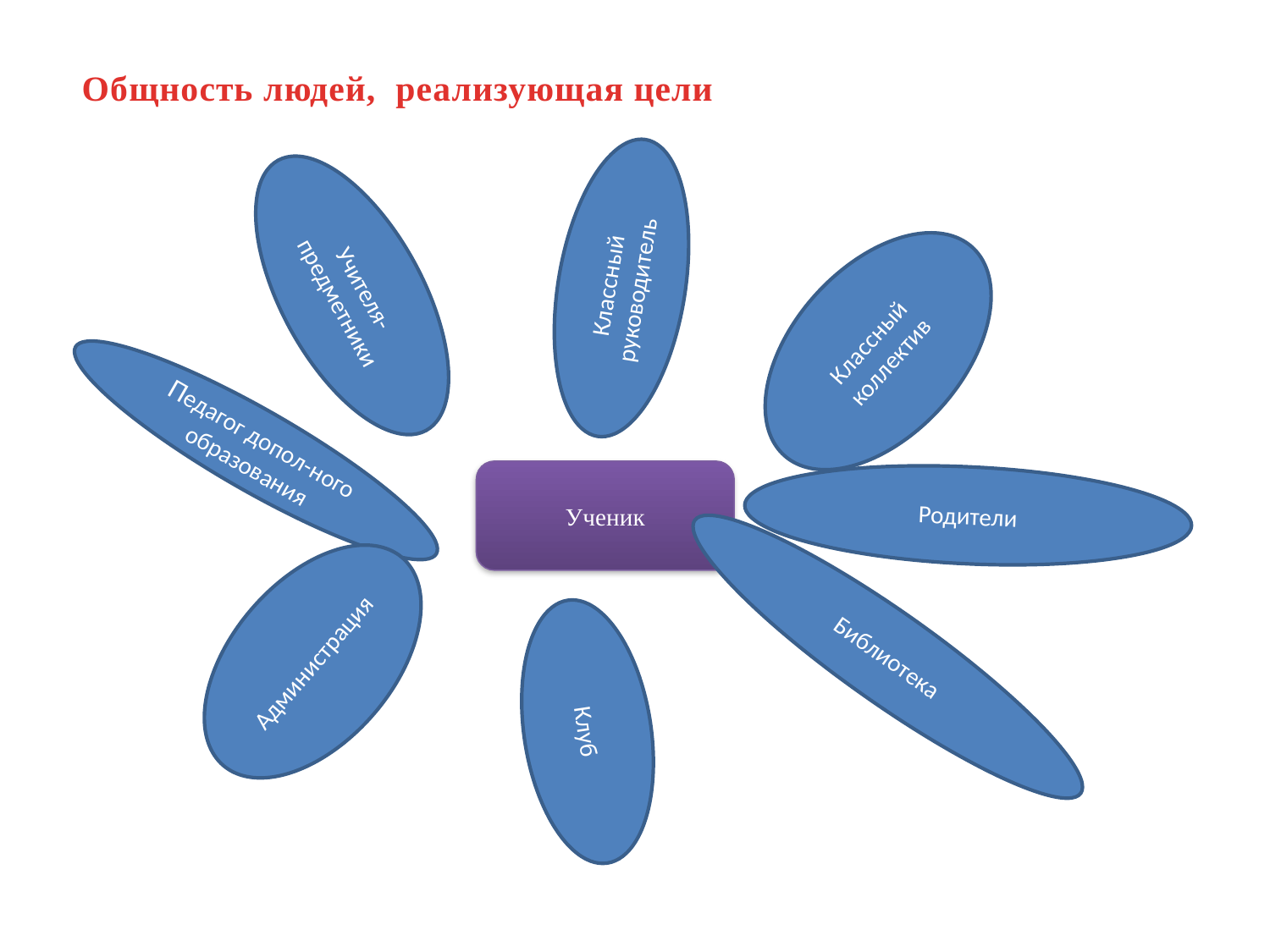

Общность людей,  реализующая цели
Классный руководитель
Учителя-предметники
Классный коллектив
Педагог допол-ного образования
Ученик
Родители
Администрация
Библиотека
Клуб